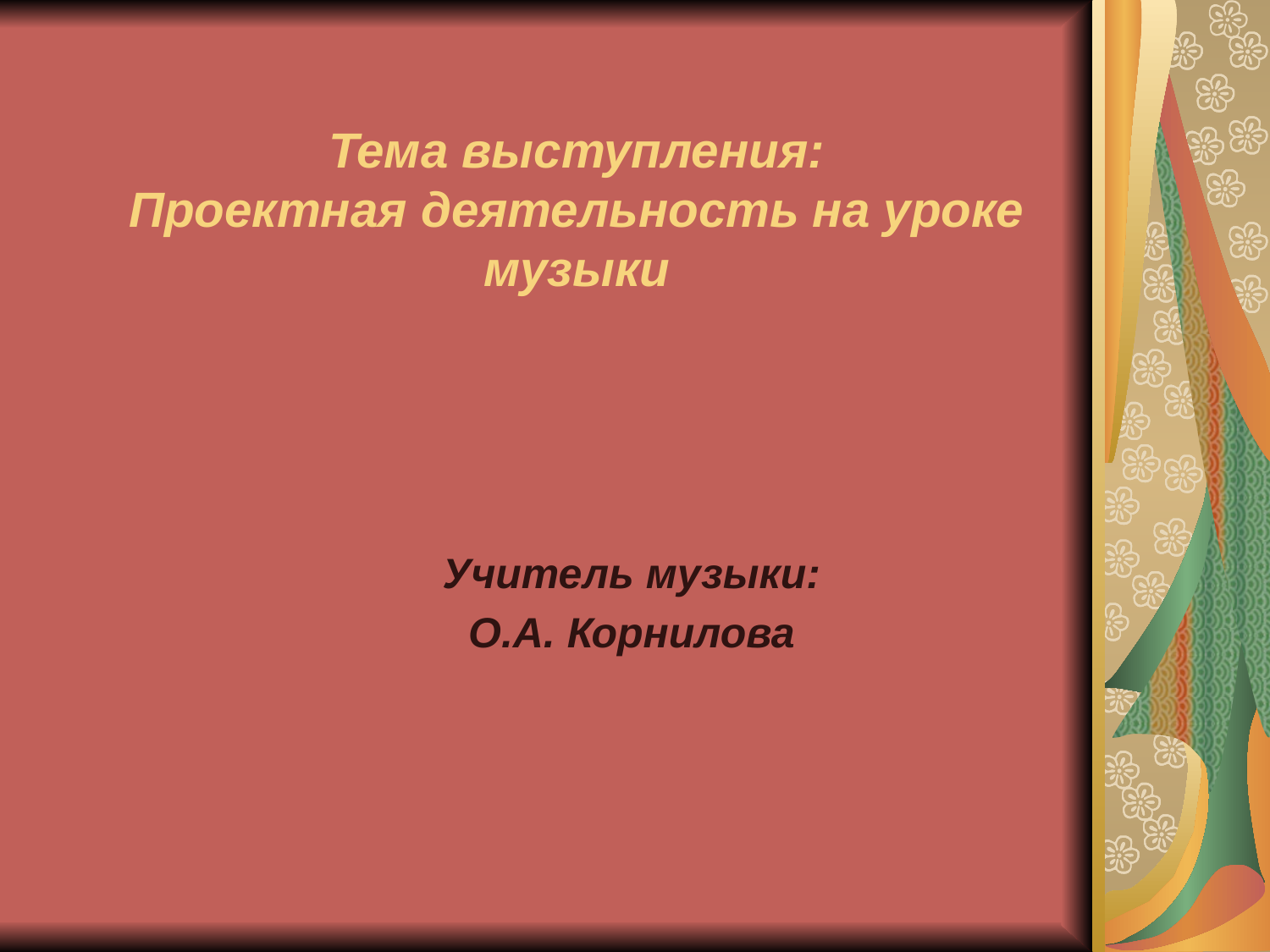

# Тема выступления: Проектная деятельность на уроке музыки
Учитель музыки:
О.А. Корнилова